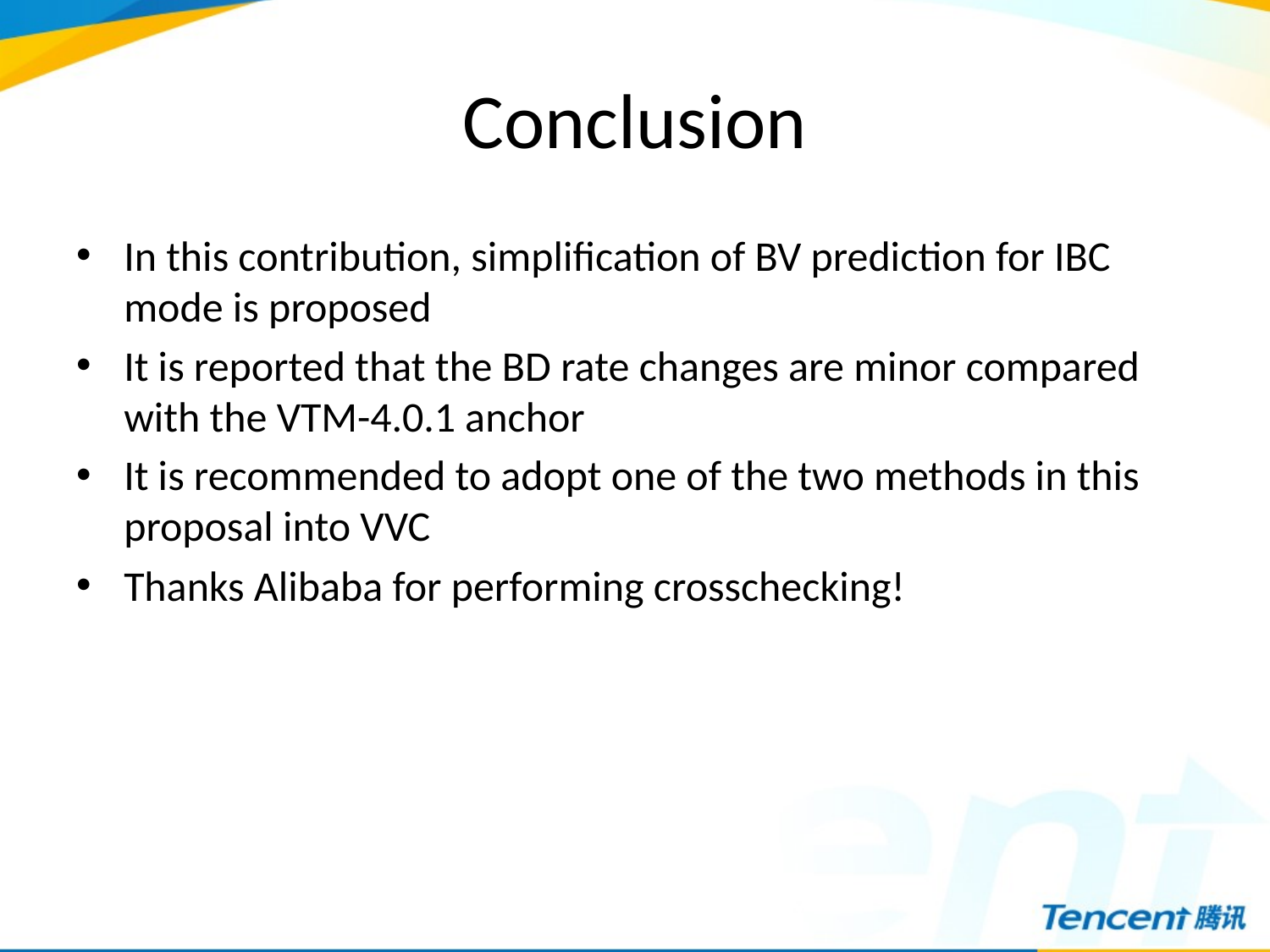

# Conclusion
In this contribution, simplification of BV prediction for IBC mode is proposed
It is reported that the BD rate changes are minor compared with the VTM-4.0.1 anchor
It is recommended to adopt one of the two methods in this proposal into VVC
Thanks Alibaba for performing crosschecking!